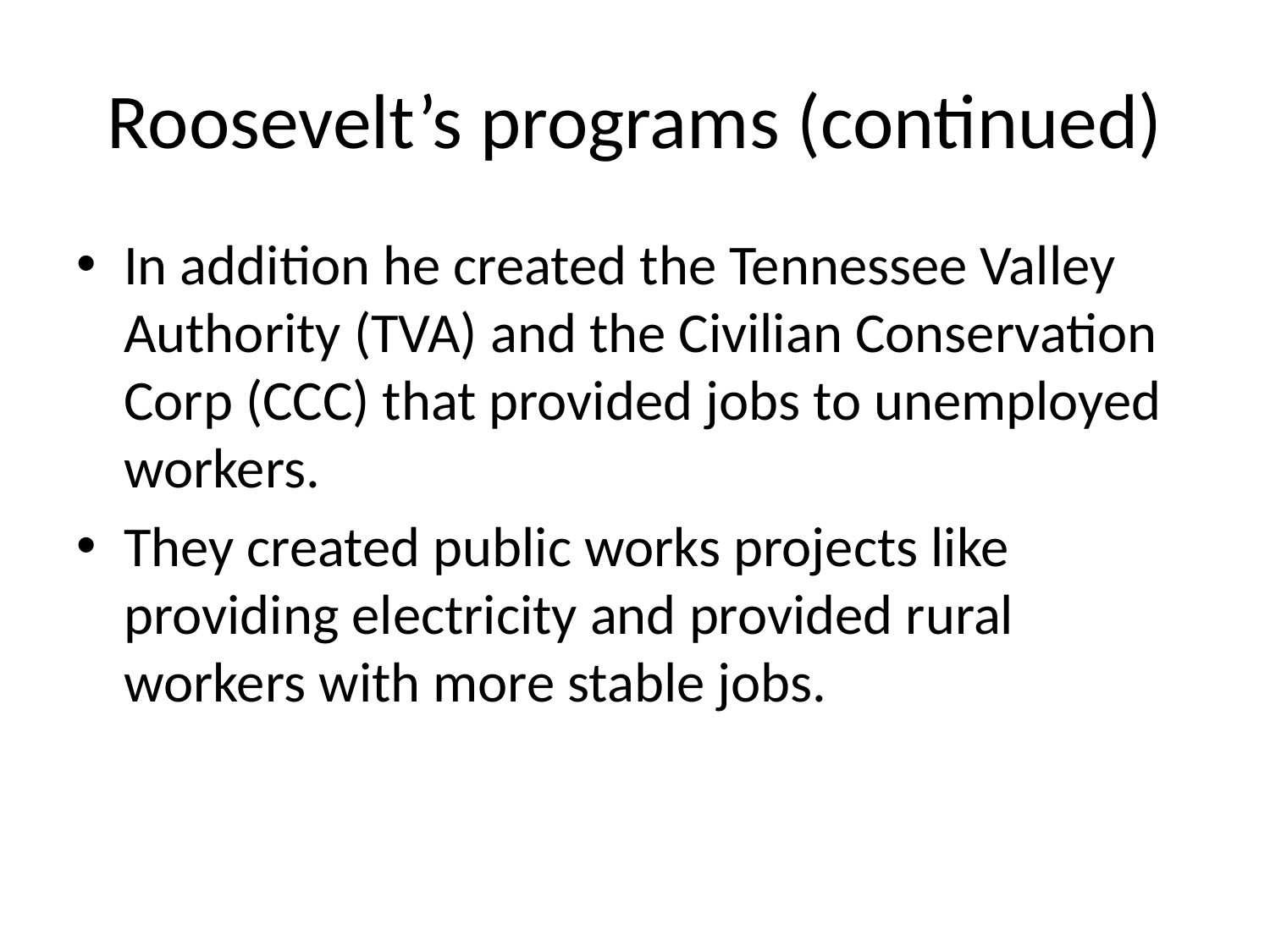

# Roosevelt’s programs (continued)
In addition he created the Tennessee Valley Authority (TVA) and the Civilian Conservation Corp (CCC) that provided jobs to unemployed workers.
They created public works projects like providing electricity and provided rural workers with more stable jobs.